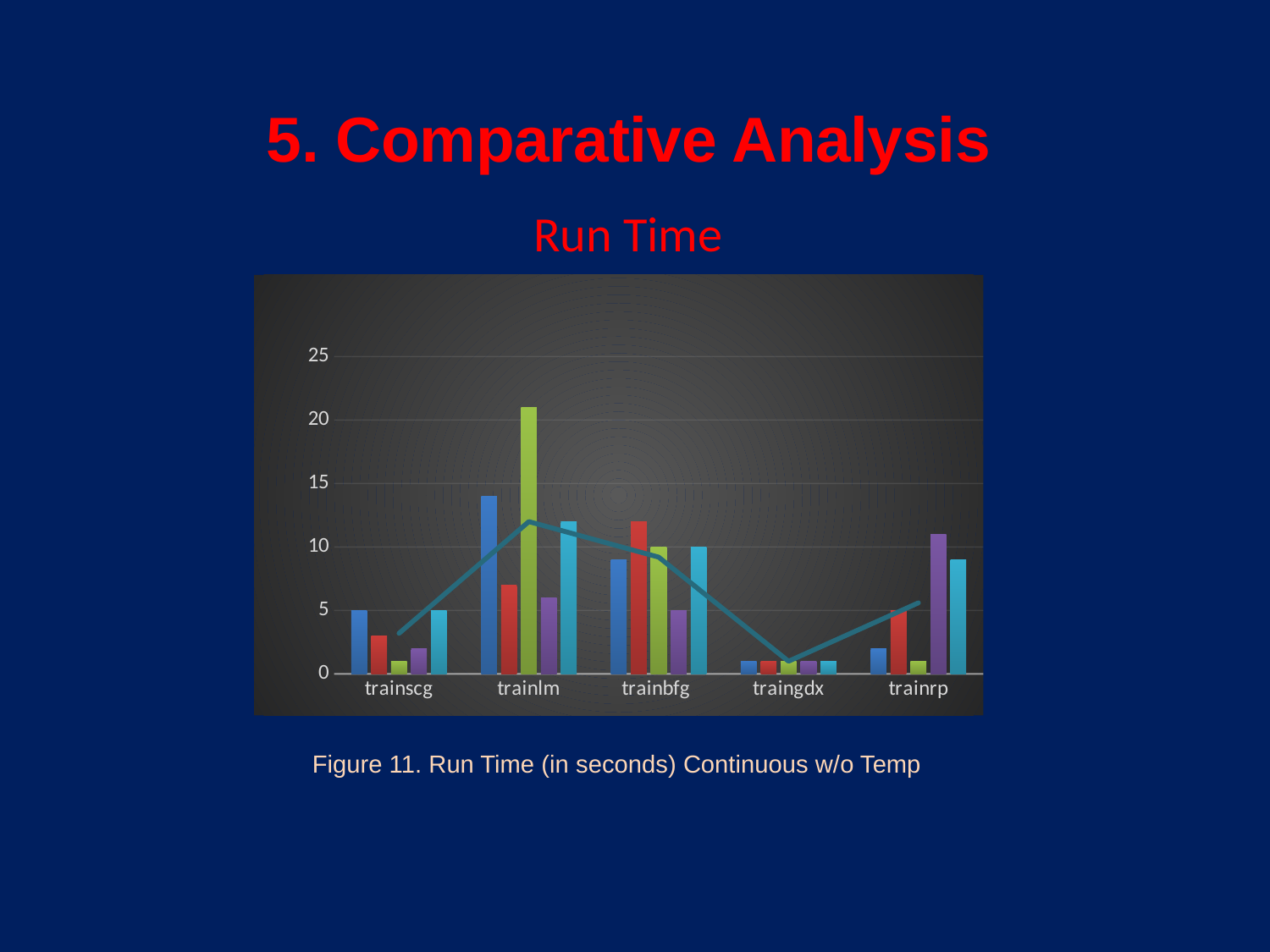

5. Comparative Analysis
   Run Time

### Chart

| Category |  |  |  |  |  |  |
|---|---|---|---|---|---|---|
| trainscg | 5.0 | 3.0 | 1.0 | 2.0 | 5.0 | 3.2 |
| trainlm | 14.0 | 7.0 | 21.0 | 6.0 | 12.0 | 12.0 |
| trainbfg  | 9.0 | 12.0 | 10.0 | 5.0 | 10.0 | 9.200000000000001 |
| traingdx | 1.0 | 1.0 | 1.0 | 1.0 | 1.0 | 1.0 |
| trainrp | 2.0 | 5.0 | 1.0 | 11.0 | 9.0 | 5.6 |
          Figure 11. Run Time (in seconds) Continuous w/o Temp